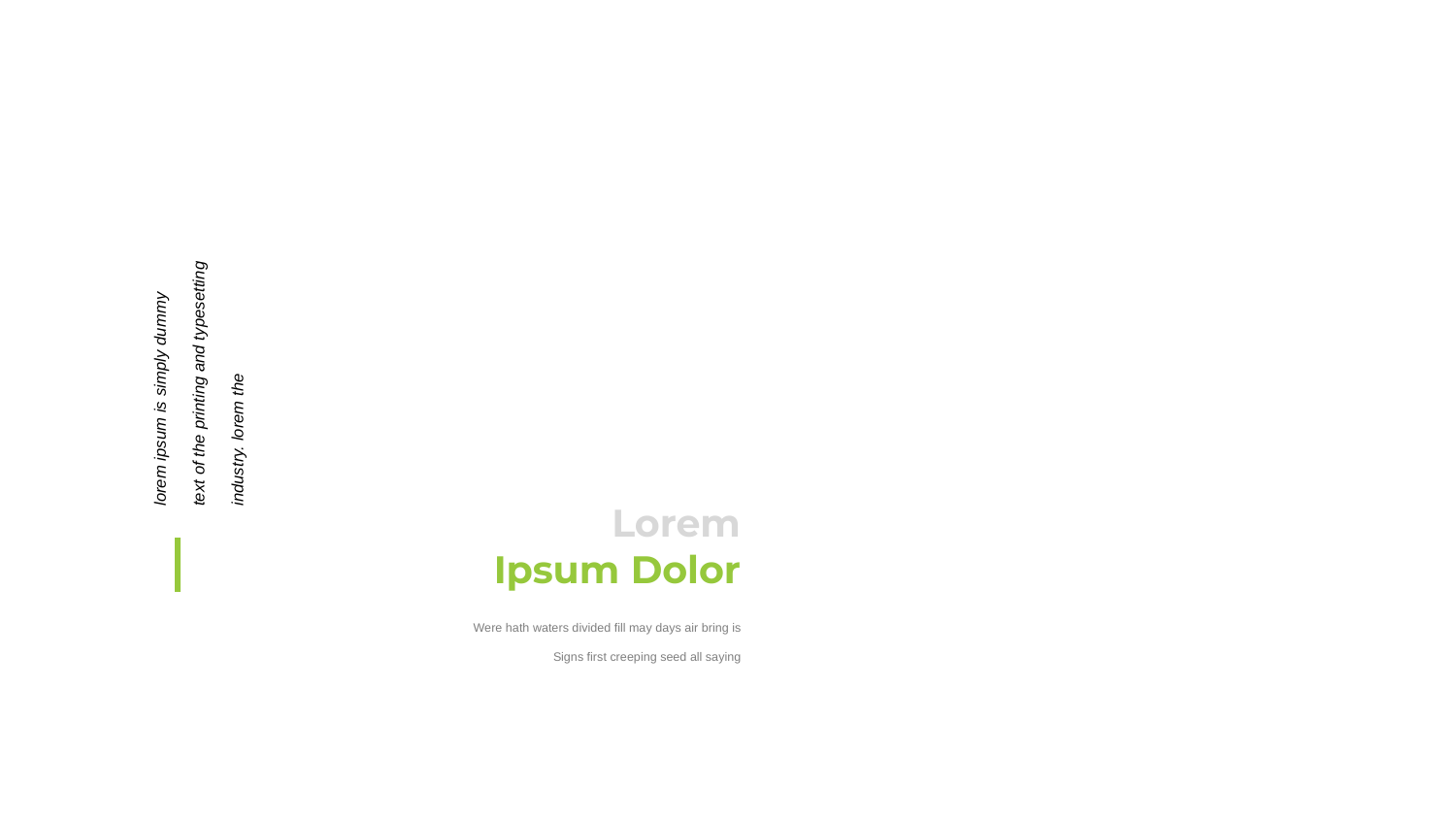

lorem ipsum is simply dummy
text of the printing and typesetting industry. lorem the

Lorem
Ipsum Dolor
Were hath waters divided fill may days air bring is Signs first creeping seed all saying